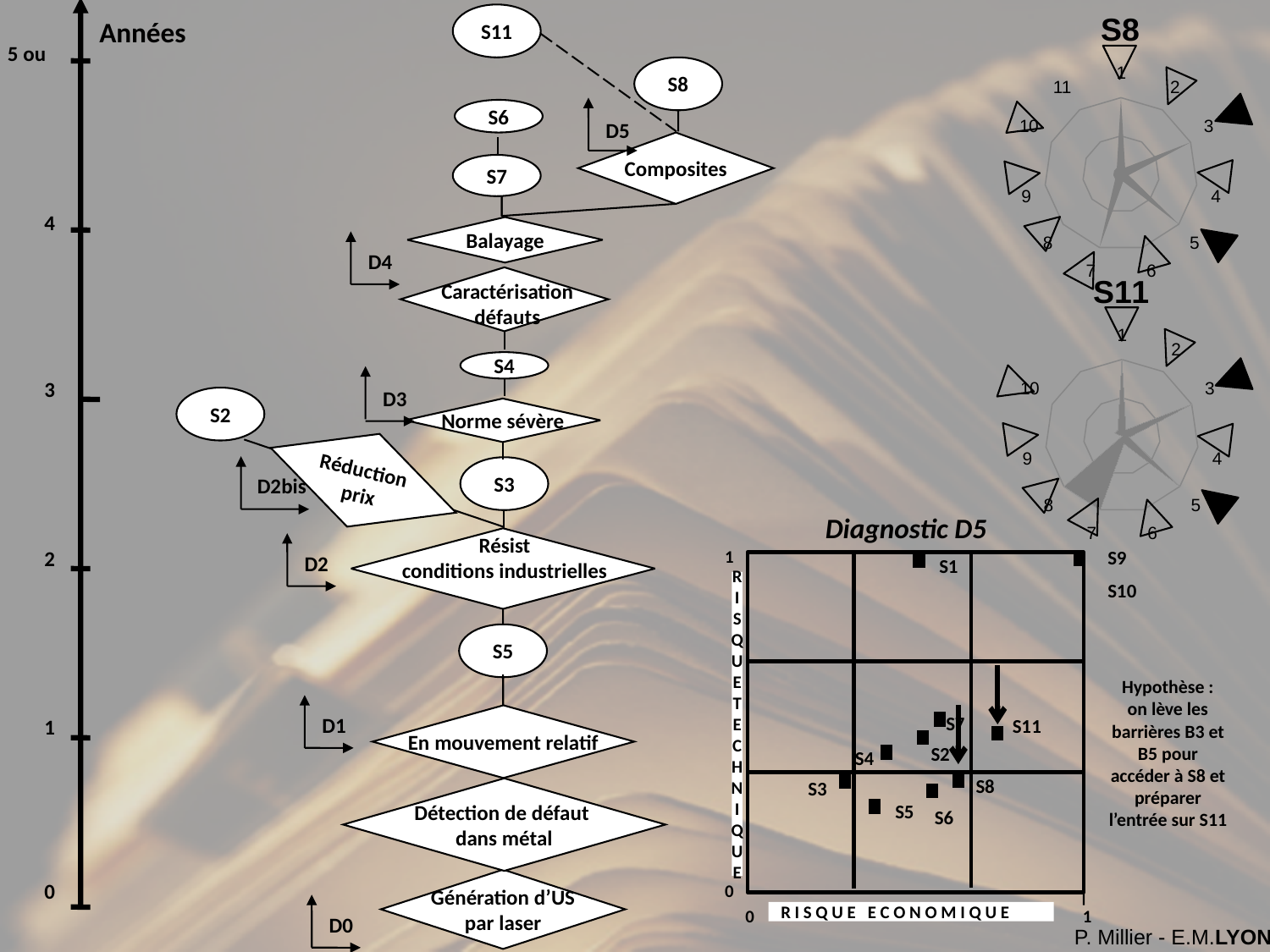

### Chart:

| Category | S8 |
|---|---|
S11
Années
5 ou

S8

D5

Composites

S6

S7

4

Balayage

D4

Caractérisation
défauts
S4

### Chart:

| Category | S11 |
|---|---|

D3

3

S2

Réduction
prix

D2bis

Norme sévère

S3
Résist
conditions industrielles

D2

Diagnostic D5
2
1
S9
S10
S1

R
I
S
Q
U
E
T
E
C
H
N
I
Q
U
E
S5
Hypothèse :
on lève les barrières B3 et B5 pour accéder à S8 et préparer l’entrée sur S11

D1

S7

En mouvement relatif

S11
1

S2

S4

S8
S3

Détection de défaut
dans métal

S5
S6

Génération d’US
par laser
0
0

D0

0
1
R I S Q U E   E C O N O M I Q U E